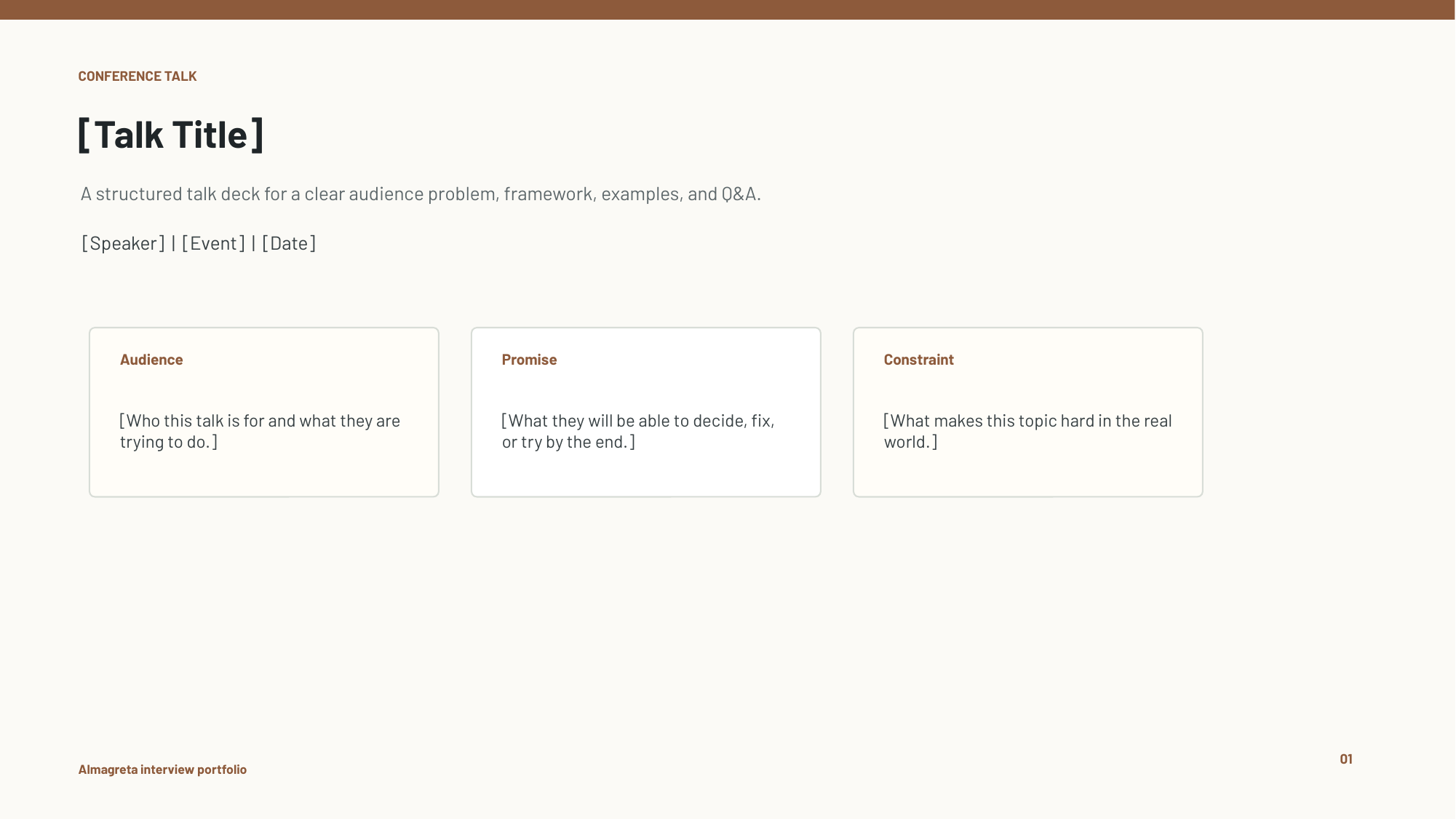

CONFERENCE TALK
[Talk Title]
A structured talk deck for a clear audience problem, framework, examples, and Q&A.
[Speaker]  |  [Event]  |  [Date]

Audience
Promise
Constraint
[Who this talk is for and what they are trying to do.]
[What they will be able to decide, fix, or try by the end.]
[What makes this topic hard in the real world.]
01
Almagreta interview portfolio